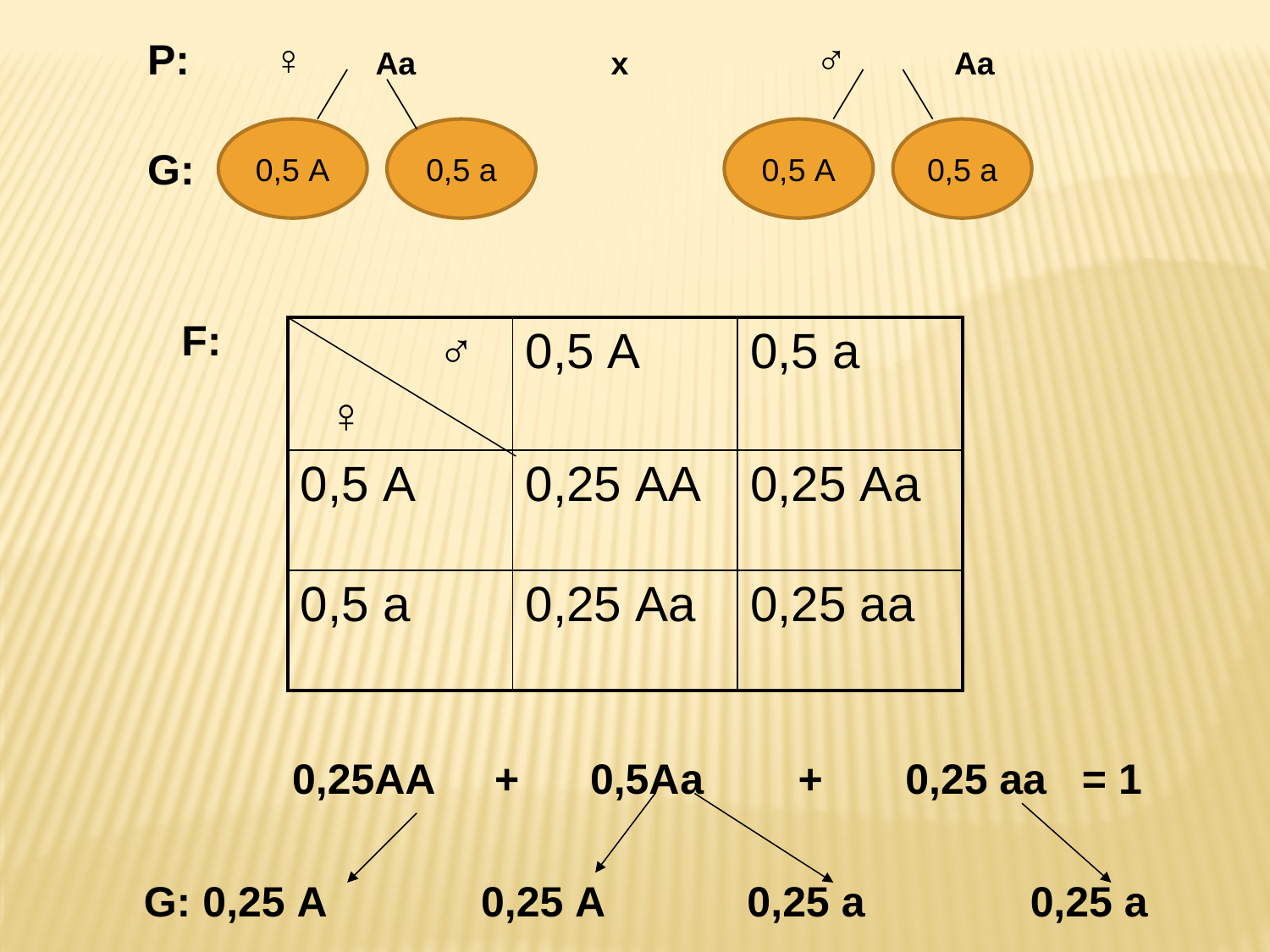

P:       ♀      Aa                      x                     ♂            Aa
G:
0,5 А
0,5 а
0,5 А
0,5 а

F:
| ♂ ♀ | 0,5 А | 0,5 а |
| --- | --- | --- |
| 0,5 А | 0,25 АА | 0,25 Аа |
| 0,5 а | 0,25 Аа | 0,25 аа |

              0,25АА     +      0,5Аа        +       0,25 аа   = 1
  G: 0,25 А             0,25 А            0,25 а              0,25 а